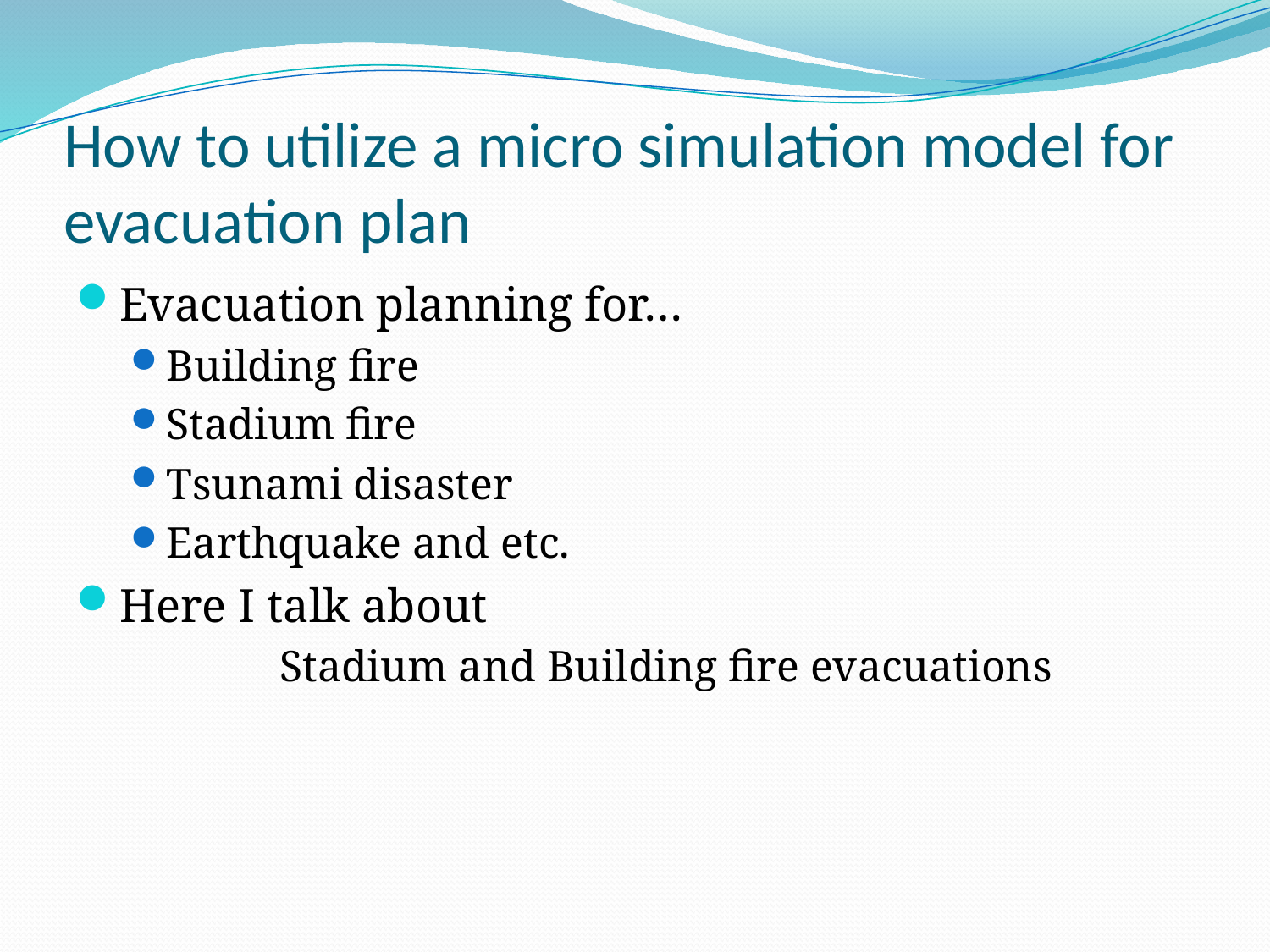

How to utilize a micro simulation model for evacuation plan
Evacuation planning for…
Building fire
Stadium fire
Tsunami disaster
Earthquake and etc.
Here I talk about
 	  Stadium and Building fire evacuations